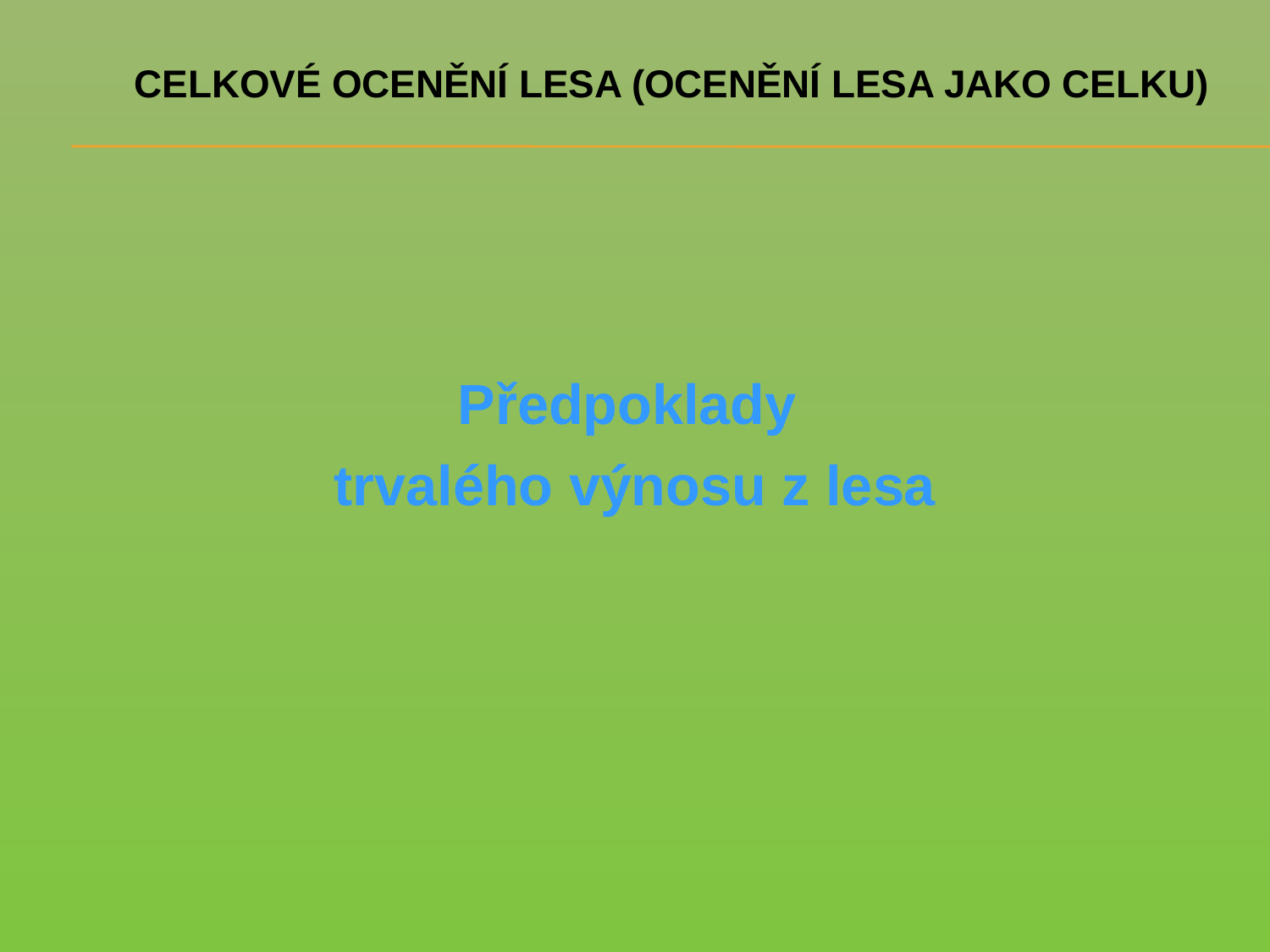

# CELKOVÉ OCENĚNÍ LESA (OCENĚNÍ LESA JAKO CELKU)

Předpoklady
trvalého výnosu z lesa